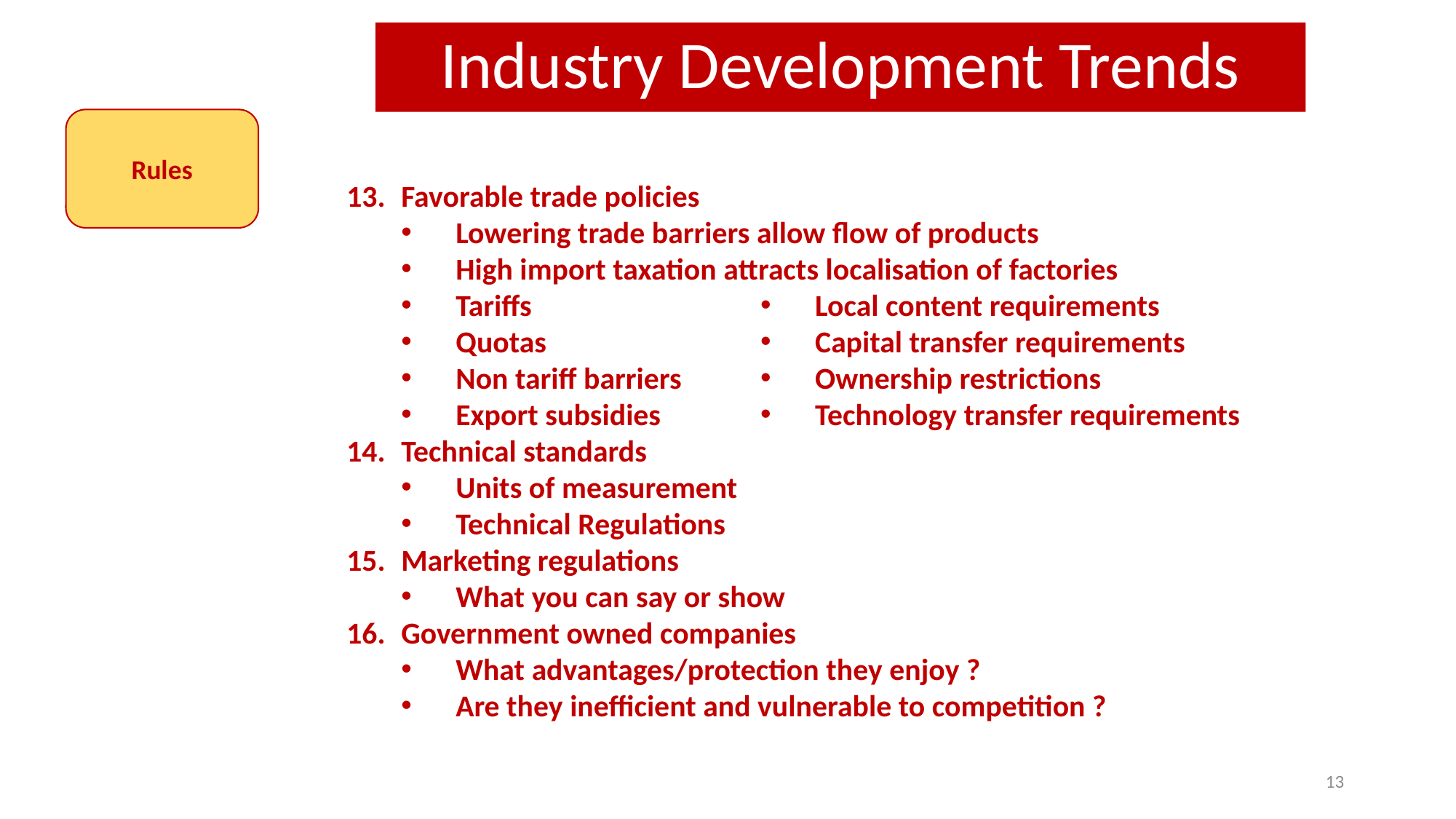

# Industry Development Trends
Rules
Favorable trade policies
Lowering trade barriers allow flow of products
High import taxation attracts localisation of factories
  Tariffs
Quotas
Non tariff barriers
Export subsidies
Technical standards
Units of measurement
Technical Regulations
Marketing regulations
What you can say or show
Government owned companies
What advantages/protection they enjoy ?
Are they inefficient and vulnerable to competition ?
Local content requirements
Capital transfer requirements
Ownership restrictions
Technology transfer requirements

13